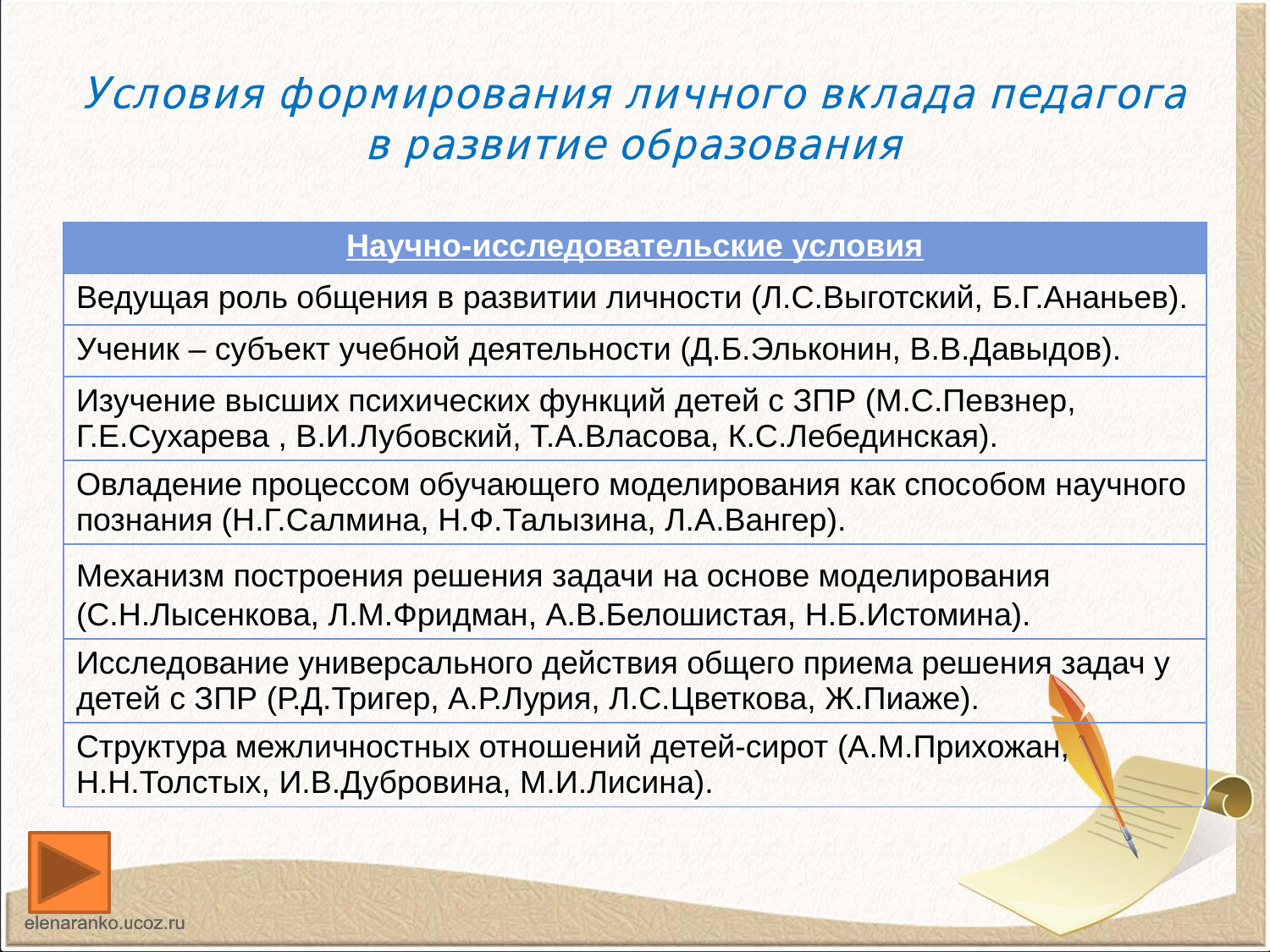

# Условия формирования личного вклада педагога в развитие образования
| Научно-исследовательские условия |
| --- |
| Ведущая роль общения в развитии личности (Л.С.Выготский, Б.Г.Ананьев). |
| Ученик – субъект учебной деятельности (Д.Б.Эльконин, В.В.Давыдов). |
| Изучение высших психических функций детей с ЗПР (М.С.Певзнер, Г.Е.Сухарева , В.И.Лубовский, Т.А.Власова, К.С.Лебединская). |
| Овладение процессом обучающего моделирования как способом научного познания (Н.Г.Салмина, Н.Ф.Талызина, Л.А.Вангер). |
| Механизм построения решения задачи на основе моделирования (С.Н.Лысенкова, Л.М.Фридман, А.В.Белошистая, Н.Б.Истомина). |
| Исследование универсального действия общего приема решения задач у детей с ЗПР (Р.Д.Тригер, А.Р.Лурия, Л.С.Цветкова, Ж.Пиаже). |
| Структура межличностных отношений детей-сирот (А.М.Прихожан, Н.Н.Толстых, И.В.Дубровина, М.И.Лисина). |